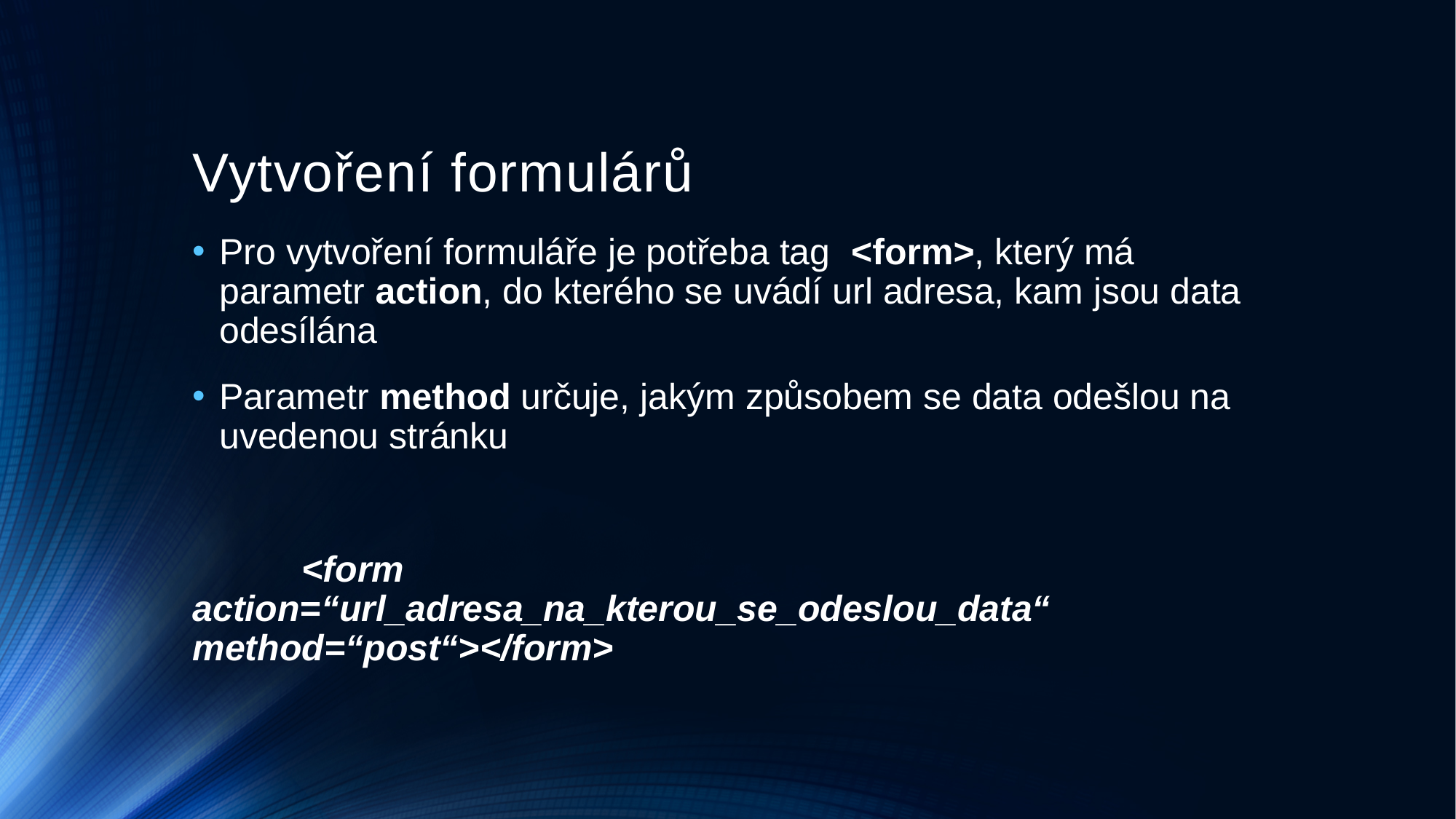

# Vytvoření formulárů
Pro vytvoření formuláře je potřeba tag  <form>, který má parametr action, do kterého se uvádí url adresa, kam jsou data odesílána
Parametr method určuje, jakým způsobem se data odešlou na uvedenou stránku

	<form action=“url_adresa_na_kterou_se_odeslou_data“ 	method=“post“></form>